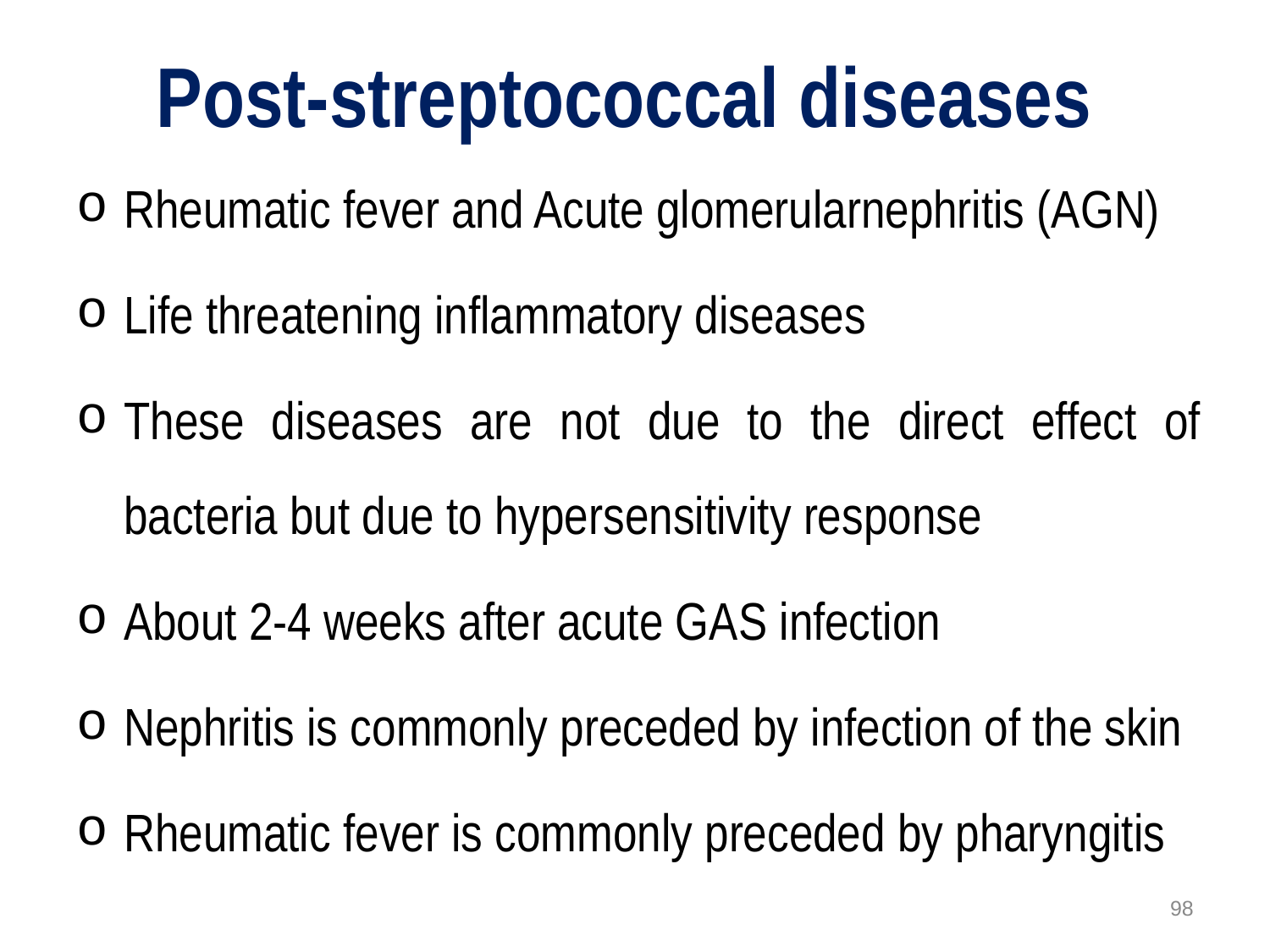

# Post-streptococcal diseases
Rheumatic fever and Acute glomerularnephritis (AGN)
Life threatening inflammatory diseases
These diseases are not due to the direct effect of bacteria but due to hypersensitivity response
About 2-4 weeks after acute GAS infection
Nephritis is commonly preceded by infection of the skin
Rheumatic fever is commonly preceded by pharyngitis

98